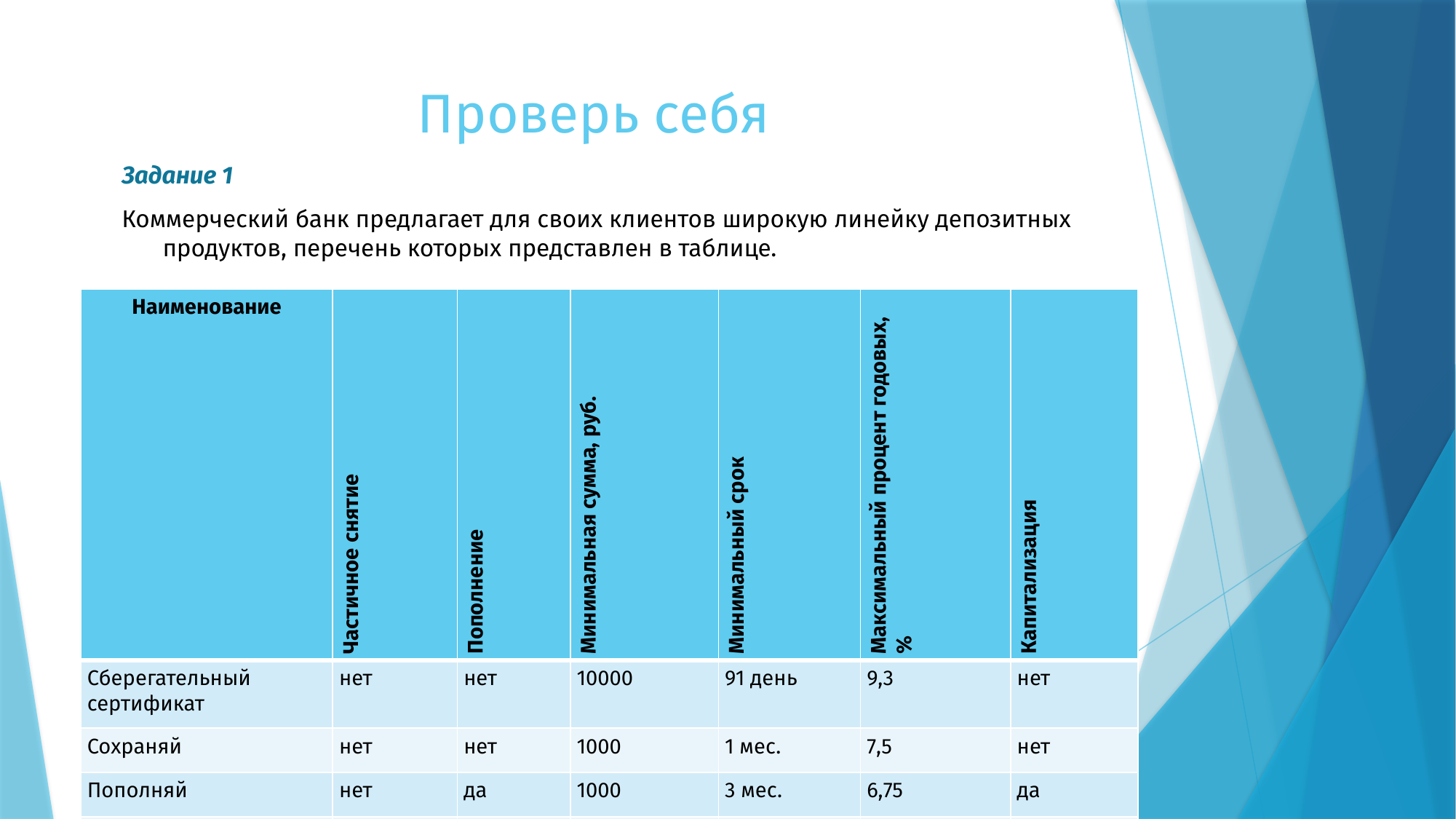

# Проверь себя
Задание 1
Коммерческий банк предлагает для своих клиентов широкую линейку депозитных продуктов, перечень которых представлен в таблице.
| Наименование | Частичное снятие | Пополнение | Минимальная сумма, руб. | Минимальный срок | Максимальный процент годовых, % | Капитализация |
| --- | --- | --- | --- | --- | --- | --- |
| Сберегательный сертификат | нет | нет | 10000 | 91 день | 9,3 | нет |
| Сохраняй | нет | нет | 1000 | 1 мес. | 7,5 | нет |
| Пополняй | нет | да | 1000 | 3 мес. | 6,75 | да |
| Управляй | да | да | 30000 | 3 мес. | 6,25 | да |
| Подари жизнь | нет | нет | 10000 | 1г. | 6,25 | да |
| Сберегательный счет | да | да | - | - | 2 | да |